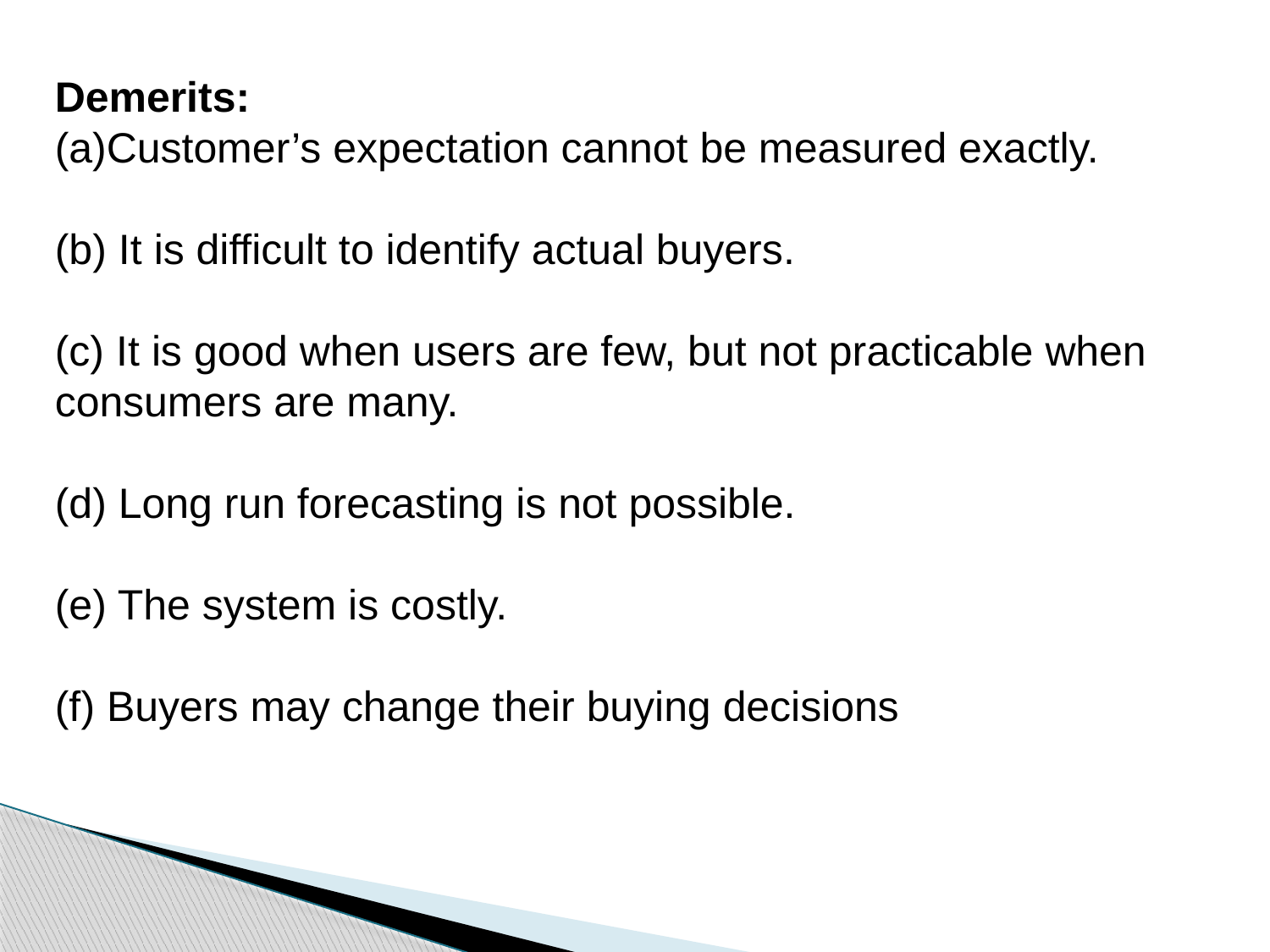

Demerits:
Customer’s expectation cannot be measured exactly.

(b) It is difficult to identify actual buyers.

(c) It is good when users are few, but not practicable when consumers are many.

(d) Long run forecasting is not possible.

(e) The system is costly.

(f) Buyers may change their buying decisions